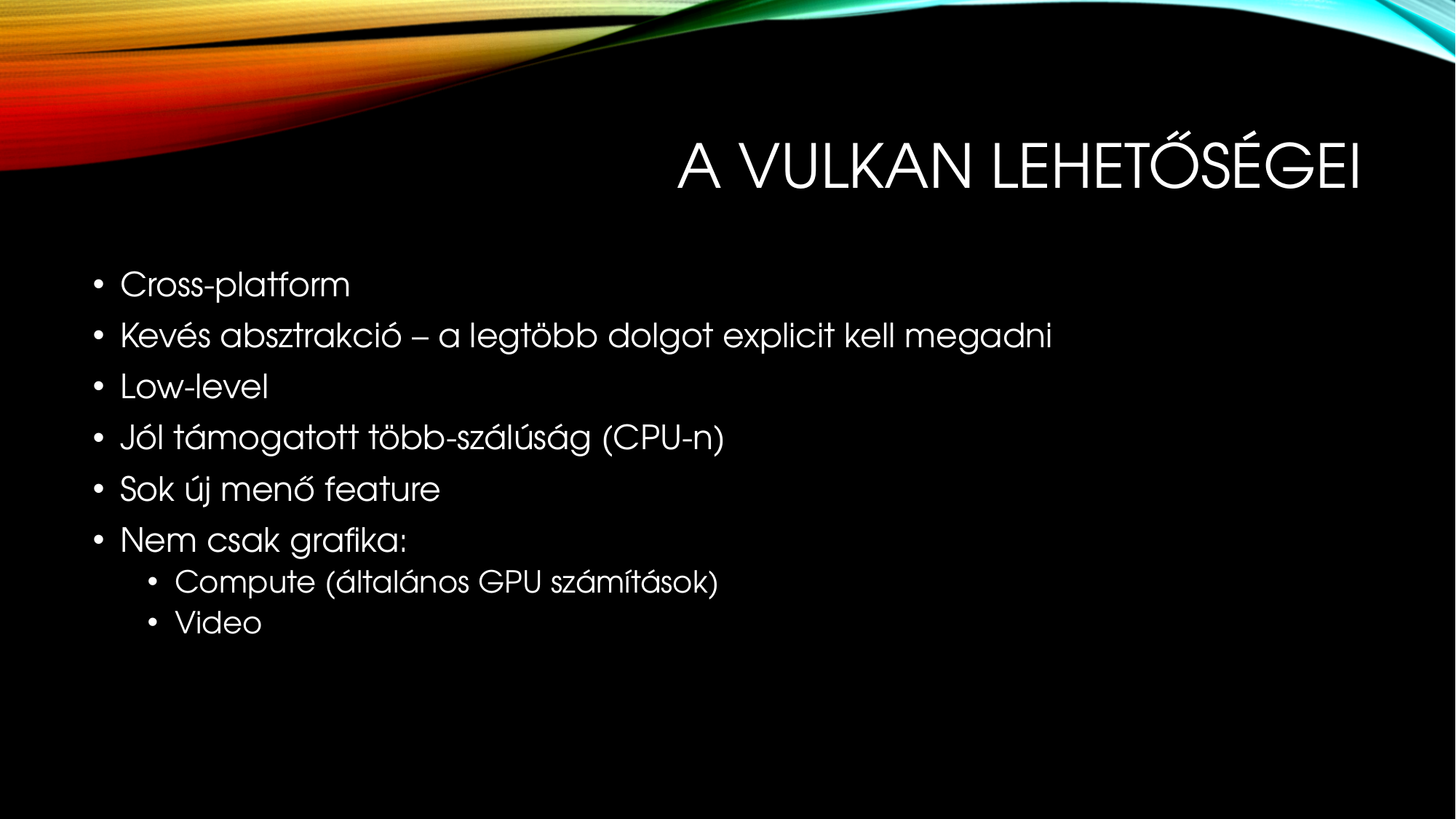

# A Vulkan lehetőségei
Cross-platform
Kevés absztrakció – a legtöbb dolgot explicit kell megadni
Low-level
Jól támogatott több-szálúság (CPU-n)
Sok új menő feature
Nem csak grafika:
Compute (általános GPU számítások)
Video